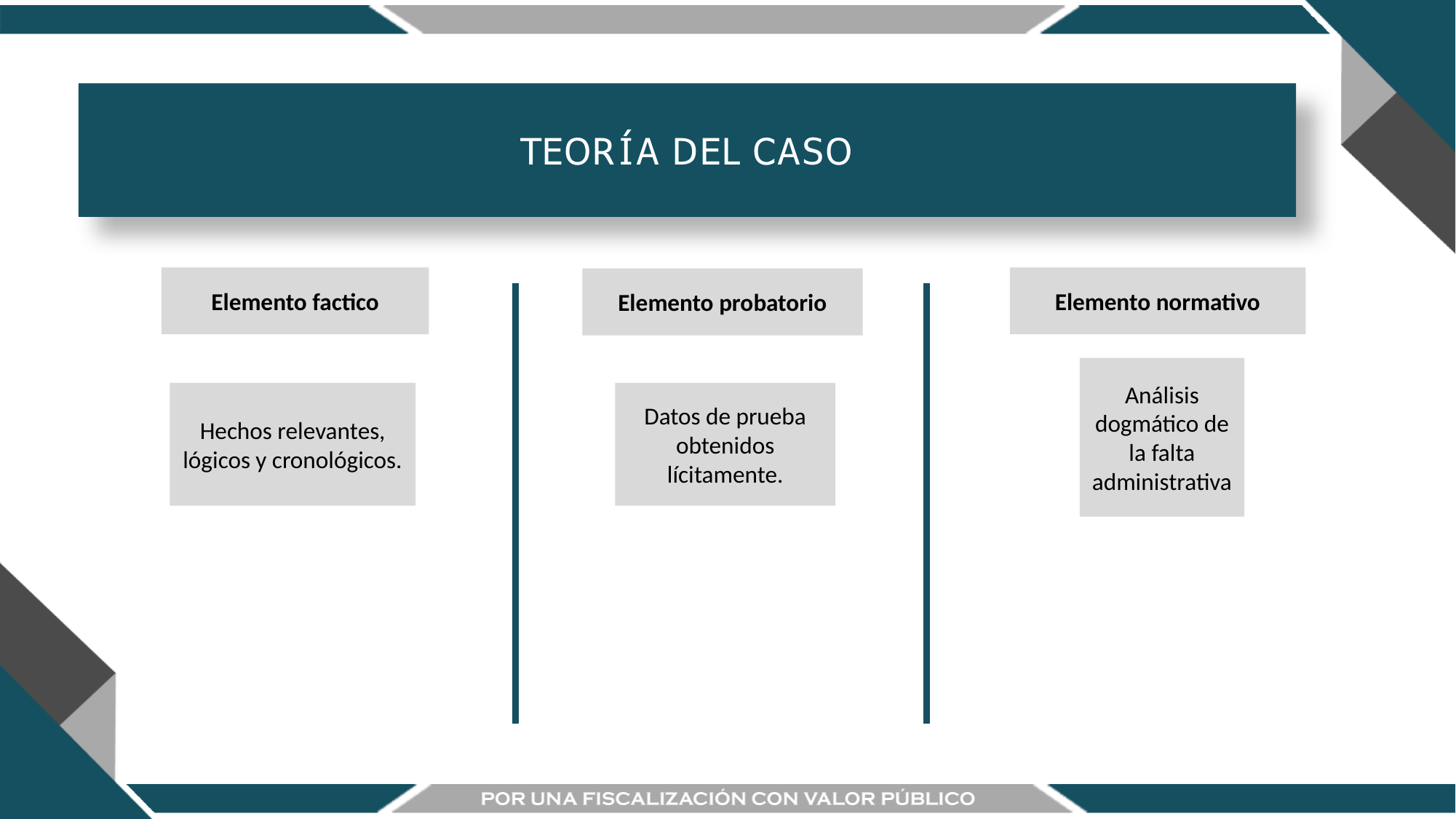

TEORÍA DEL CASO
Elemento factico
Elemento normativo
Elemento probatorio
Análisis dogmático de la falta administrativa
Hechos relevantes, lógicos y cronológicos.
Datos de prueba obtenidos lícitamente.